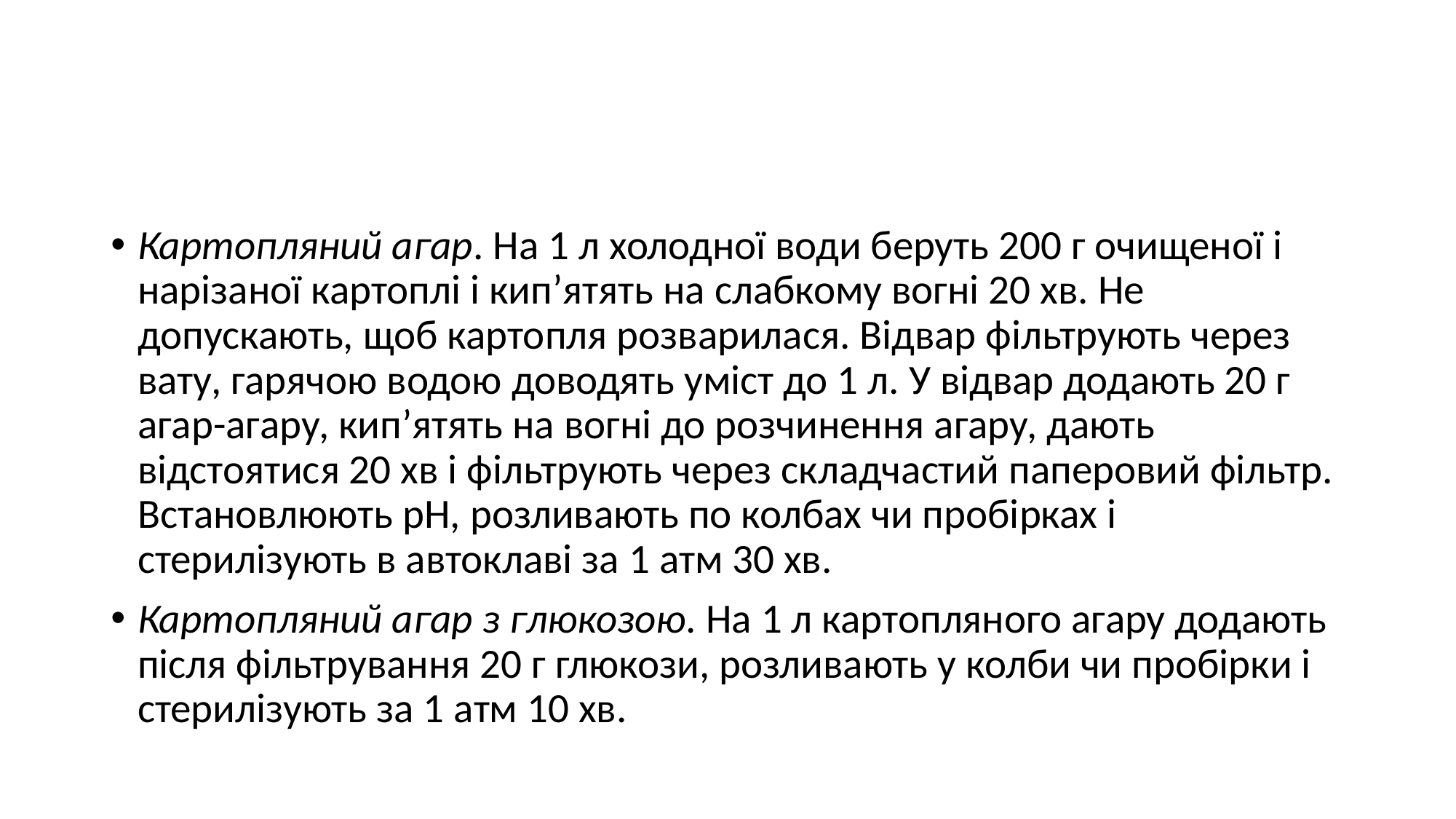

#
Картопляний агар. На 1 л холодної води беруть 200 г очищеної і нарізаної картоплі і кип’ятять на слабкому вогні 20 хв. Не допускають, щоб картопля розварилася. Відвар фільтрують через вату, гарячою водою доводять уміст до 1 л. У відвар додають 20 г агар-агару, кип’ятять на вогні до розчинення агару, дають відстоятися 20 хв і фільтрують через складчастий паперовий фільтр. Встановлюють рН, розливають по колбах чи пробірках і стерилізують в автоклаві за 1 атм 30 хв.
Картопляний агар з глюкозою. На 1 л картопляного агару додають після фільтрування 20 г глюкози, розливають у колби чи пробірки і стерилізують за 1 атм 10 хв.